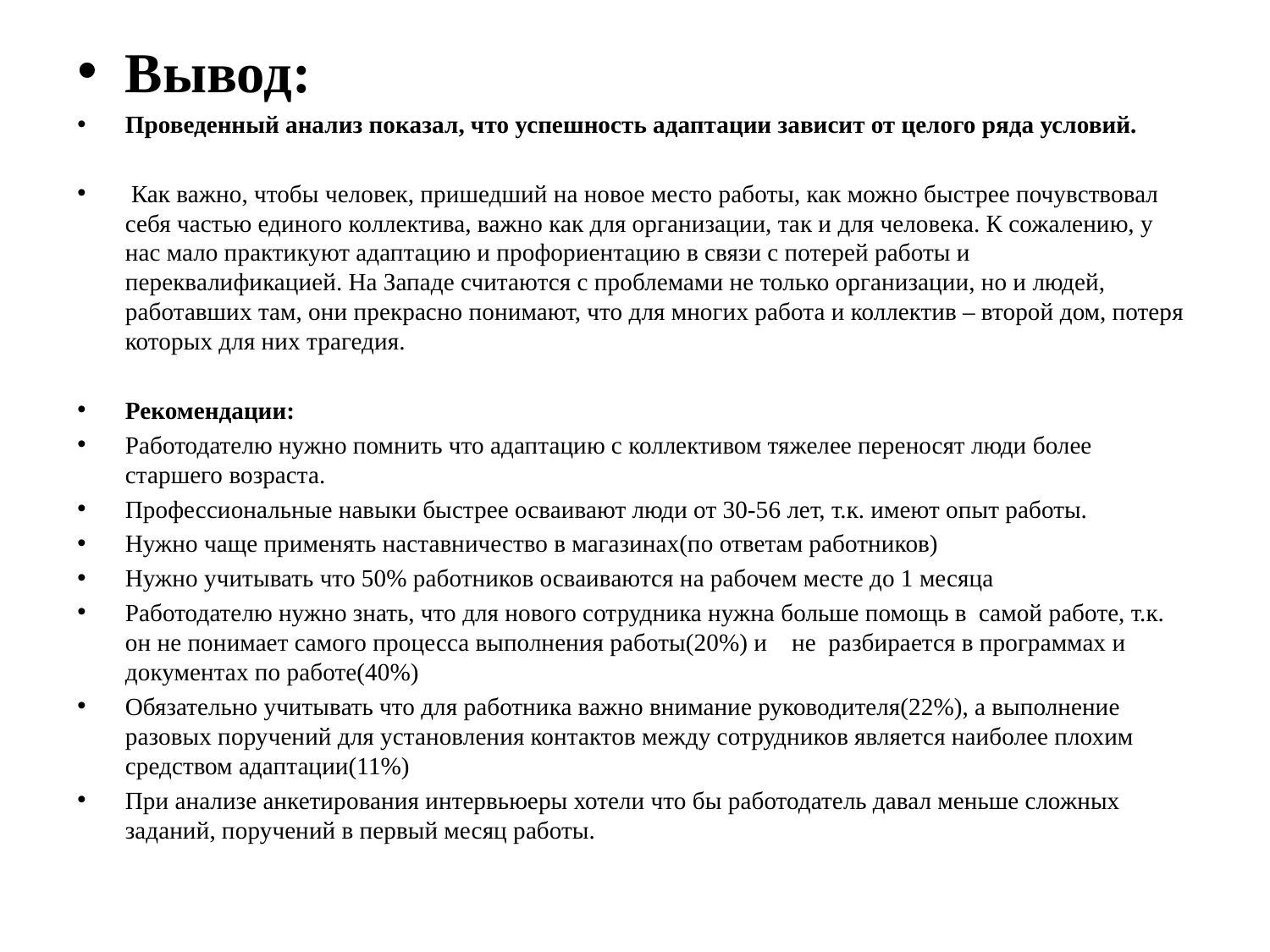

Вывод:
Проведенный анализ показал, что успешность адаптации зависит от целого ряда условий.

 Как важно, чтобы человек, пришедший на новое место работы, как можно быстрее почувствовал себя частью единого коллектива, важно как для организации, так и для человека. К сожалению, у нас мало практикуют адаптацию и профориентацию в связи с потерей работы и переквалификацией. На Западе считаются с проблемами не только организации, но и людей, работавших там, они прекрасно понимают, что для многих работа и коллектив – второй дом, потеря которых для них трагедия.

Рекомендации:
Работодателю нужно помнить что адаптацию с коллективом тяжелее переносят люди более старшего возраста.
Профессиональные навыки быстрее осваивают люди от 30-56 лет, т.к. имеют опыт работы.
Нужно чаще применять наставничество в магазинах(по ответам работников)
Нужно учитывать что 50% работников осваиваются на рабочем месте до 1 месяца
Работодателю нужно знать, что для нового сотрудника нужна больше помощь в  самой работе, т.к. он не понимает самого процесса выполнения работы(20%) и    не  разбирается в программах и документах по работе(40%)
Обязательно учитывать что для работника важно внимание руководителя(22%), а выполнение разовых поручений для установления контактов между сотрудников является наиболее плохим средством адаптации(11%)
При анализе анкетирования интервьюеры хотели что бы работодатель давал меньше сложных заданий, поручений в первый месяц работы.